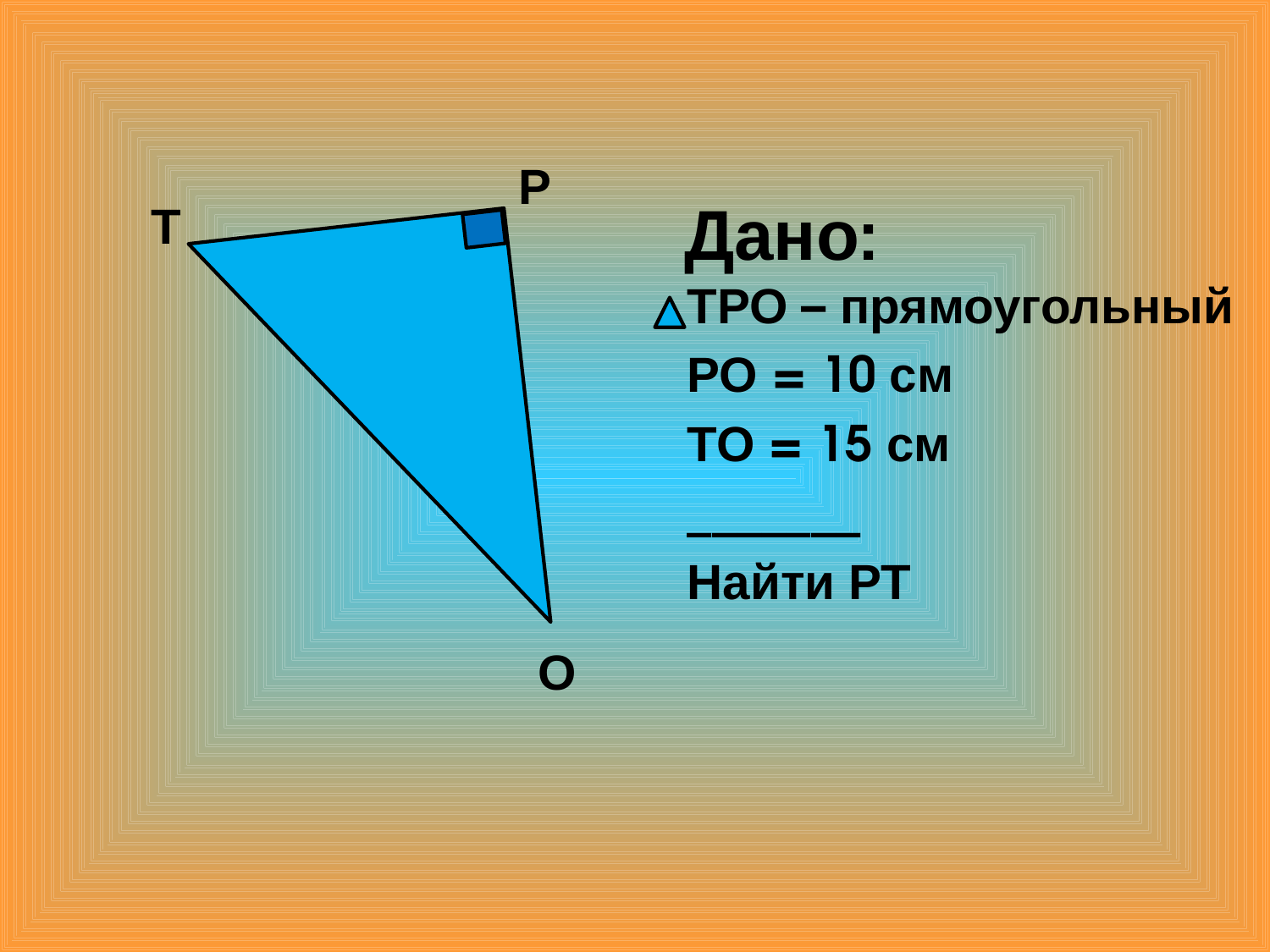

Р
# Дано:
Т

ТРО – прямоугольный
РО = 10 см
ТО = 15 см
_______
Найти РТ

О